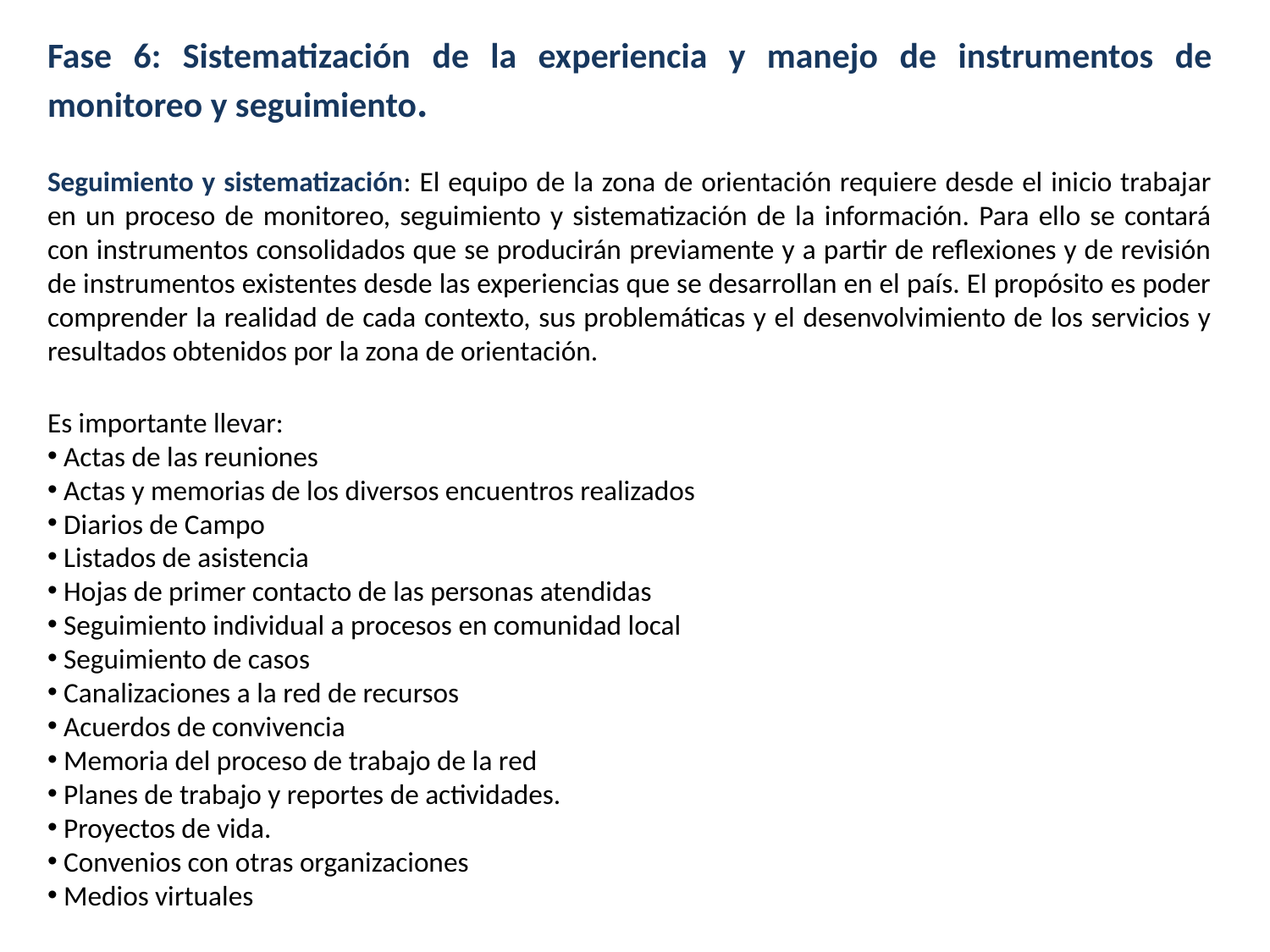

Fase 6: Sistematización de la experiencia y manejo de instrumentos de monitoreo y seguimiento.

Seguimiento y sistematización: El equipo de la zona de orientación requiere desde el inicio trabajar en un proceso de monitoreo, seguimiento y sistematización de la información. Para ello se contará con instrumentos consolidados que se producirán previamente y a partir de reflexiones y de revisión de instrumentos existentes desde las experiencias que se desarrollan en el país. El propósito es poder comprender la realidad de cada contexto, sus problemáticas y el desenvolvimiento de los servicios y resultados obtenidos por la zona de orientación.

Es importante llevar:
 Actas de las reuniones
 Actas y memorias de los diversos encuentros realizados
 Diarios de Campo
 Listados de asistencia
 Hojas de primer contacto de las personas atendidas
 Seguimiento individual a procesos en comunidad local
 Seguimiento de casos
 Canalizaciones a la red de recursos
 Acuerdos de convivencia
 Memoria del proceso de trabajo de la red
 Planes de trabajo y reportes de actividades.
 Proyectos de vida.
 Convenios con otras organizaciones
 Medios virtuales